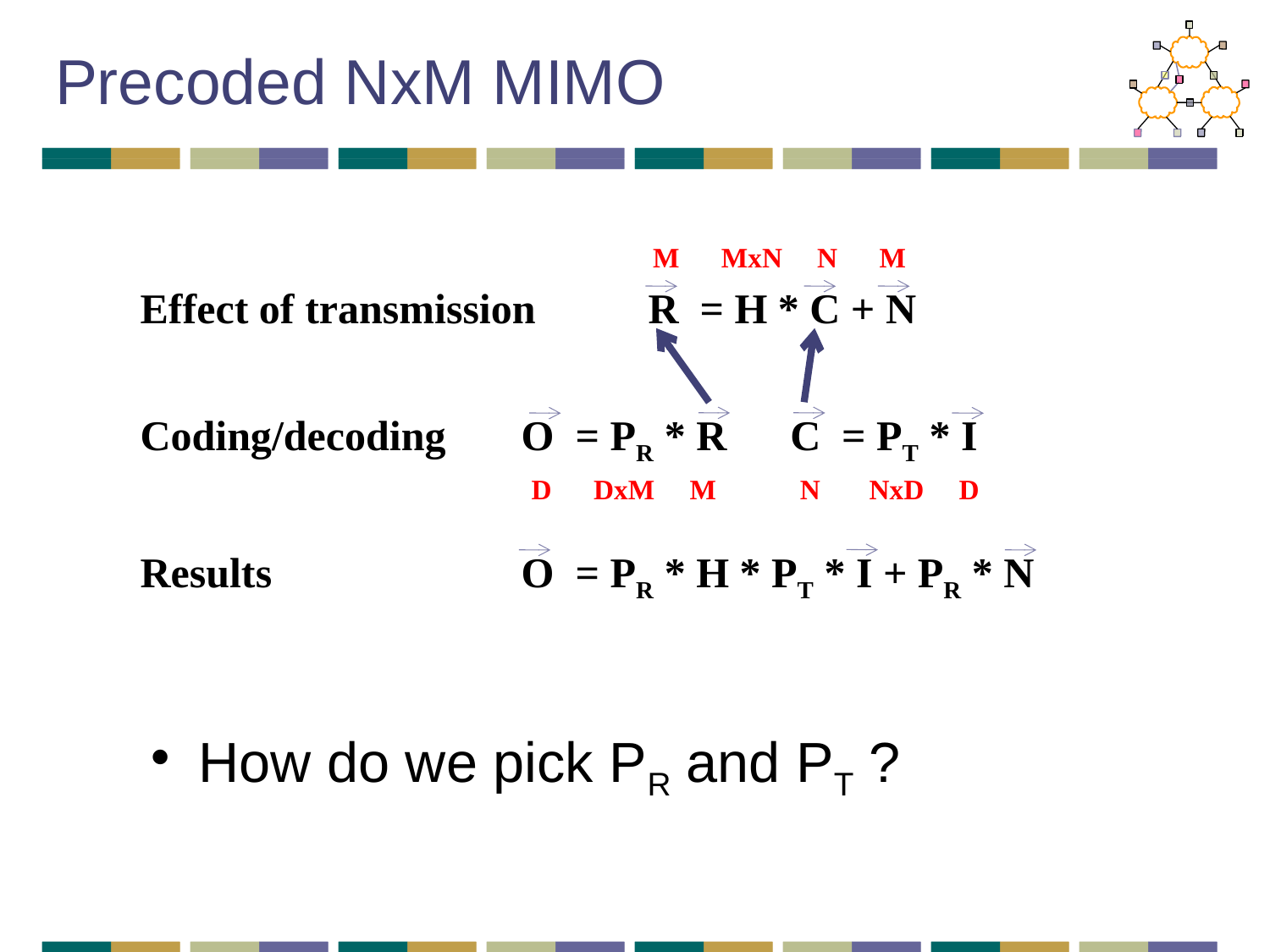

# Precoded NxM MIMO
M      MxN     N      M
Effect of transmission	R  = H * C + N
Coding/decoding	O  = PR * R      C  = PT * I

D      DxM     M            N       NxD     D
Results		O  = PR * H * PT * I + PR * N
How do we pick PR and PT ?